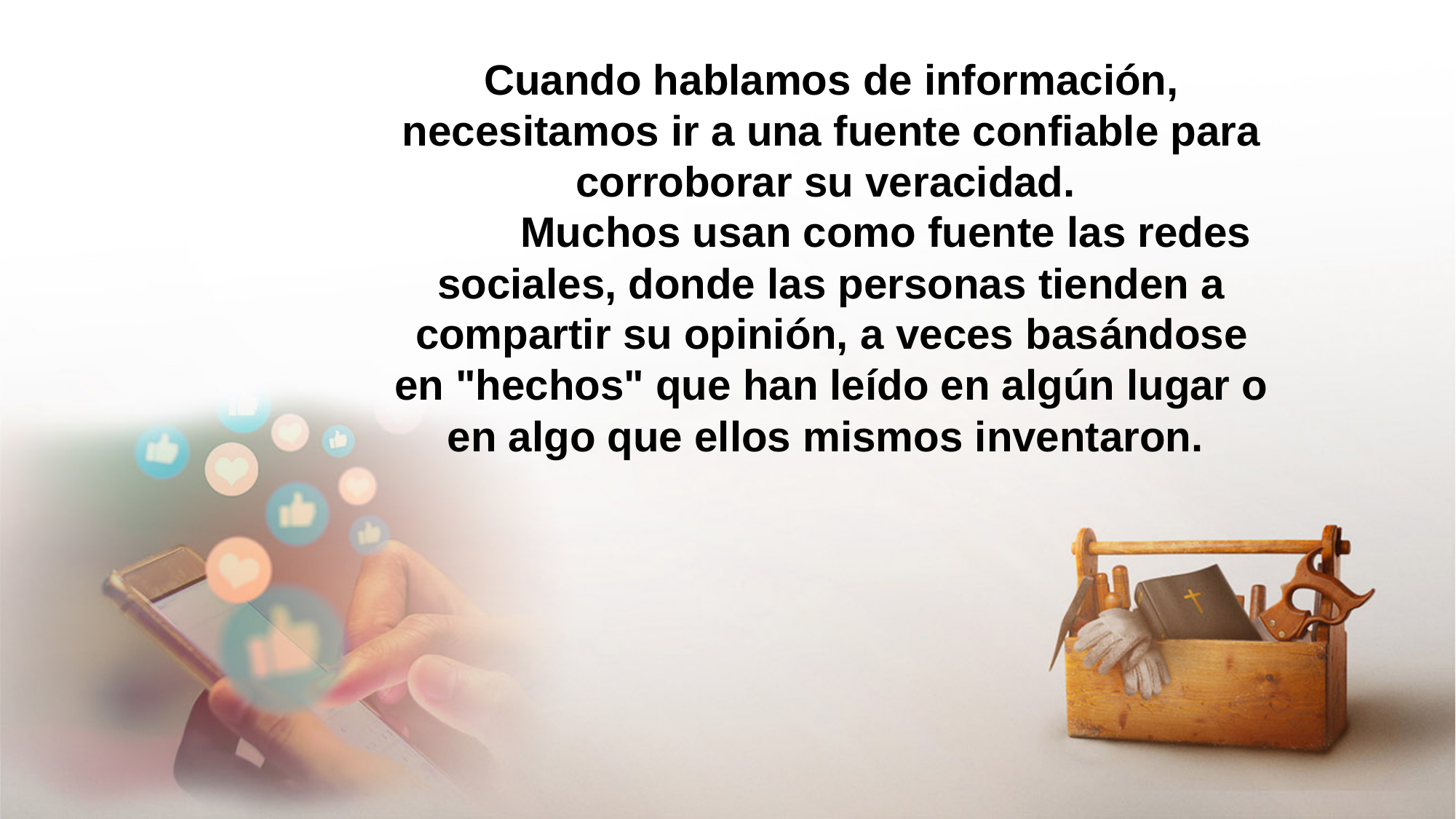

Cuando hablamos de información, necesitamos ir a una fuente confiable para corroborar su veracidad.
	Muchos usan como fuente las redes sociales, donde las personas tienden a compartir su opinión, a veces basándose en "hechos" que han leído en algún lugar o en algo que ellos mismos inventaron.